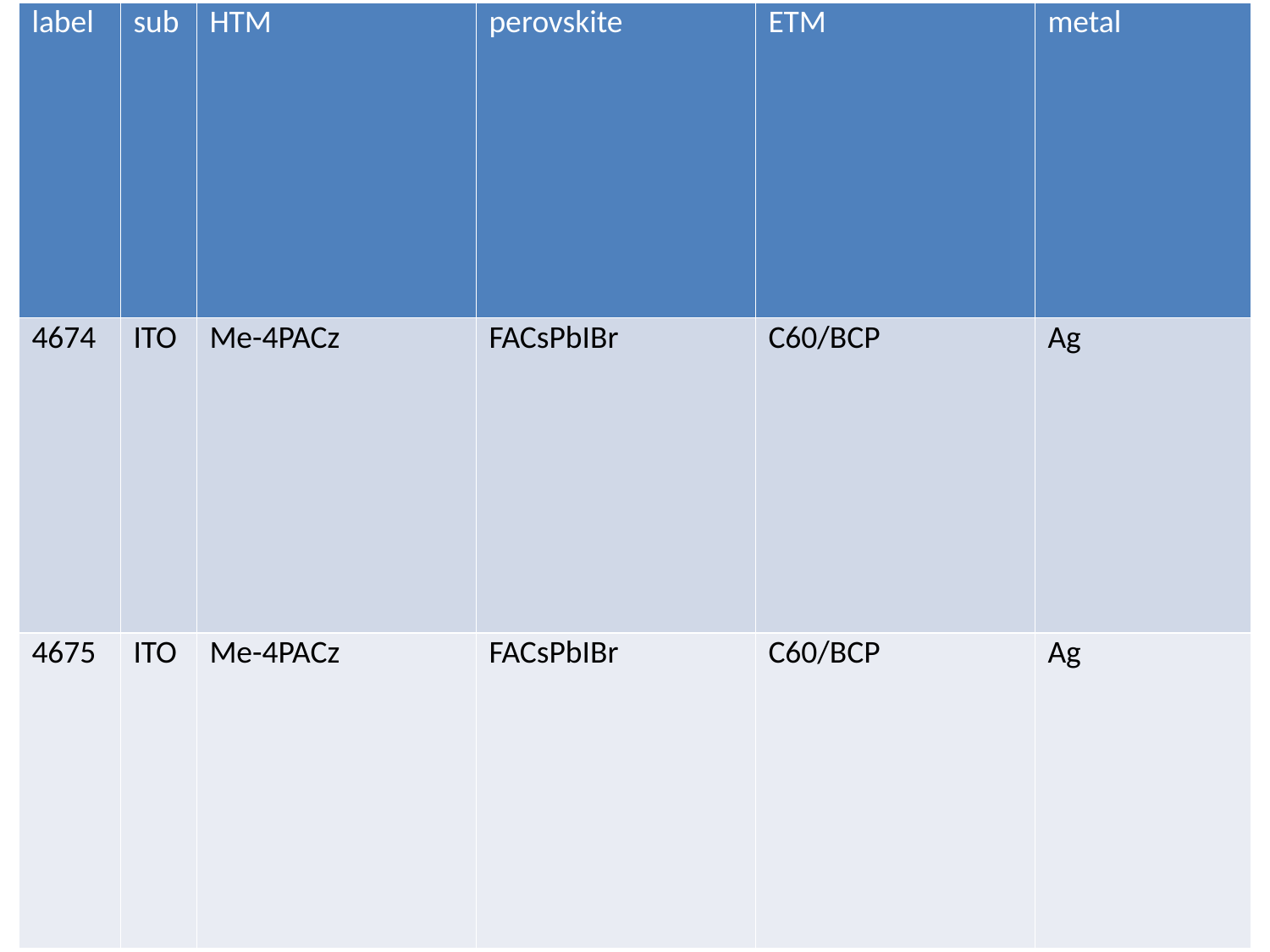

| label | sub | HTM | perovskite | ETM | metal |
| --- | --- | --- | --- | --- | --- |
| 4674 | ITO | Me-4PACz | FACsPbIBr | C60/BCP | Ag |
| 4675 | ITO | Me-4PACz | FACsPbIBr | C60/BCP | Ag |